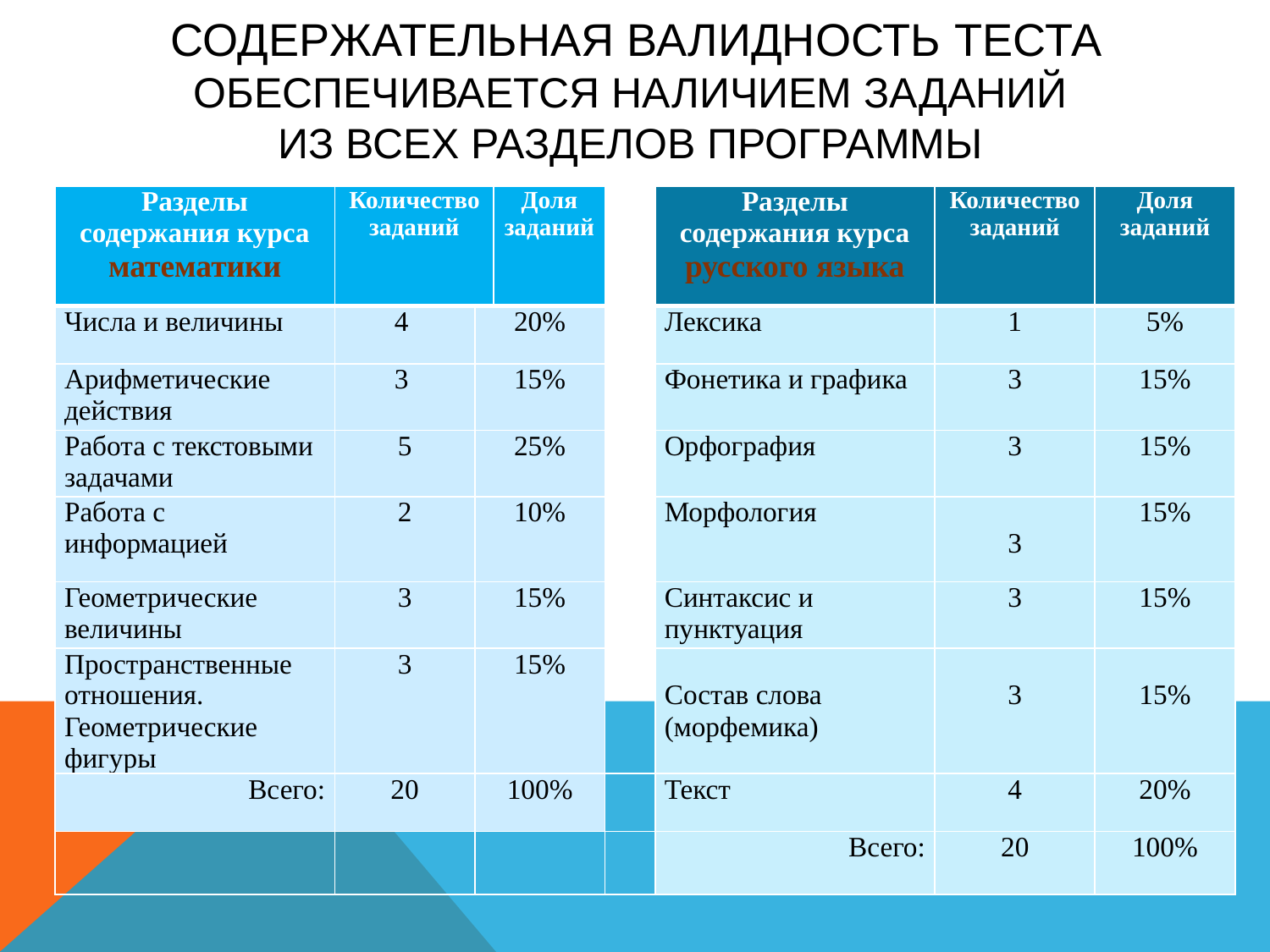

# СОДЕРЖАТЕЛЬНАЯ ВАЛИДНОСТЬ ТЕСТА ОБЕСПЕЧИВАЕТСЯ НАЛИЧИЕМ ЗАДАНИЙ ИЗ ВСЕХ РАЗДЕЛОВ ПРОГРАММЫ
| Разделы содержания курса математики | Количество заданий |  | Доля заданий |  | Разделы содержания курса русского языка | Количество заданий | Доля заданий |
| --- | --- | --- | --- | --- | --- | --- | --- |
| Числа и величины | 4 | 20% |  |  | Лексика | 1 | 5% |
| Арифметические действия | 3 | 15% |  |  | Фонетика и графика | 3 | 15% |
| Работа с текстовыми задачами | 5 | 25% |  |  | Орфография | 3 | 15% |
| Работа с информацией | 2 | 10% |  |  | Морфология | 3 | 15% |
| Геометрические величины | 3 | 15% |  |  | Синтаксис и пунктуация | 3 | 15% |
| Пространственные отношения. Геометрические фигуры | 3 | 15% |  |  | Состав слова (морфемика) | 3 | 15% |
| Всего: | 20 | 100% |  |  | Текст | 4 | 20% |
|  |  |  |  |  | Всего: | 20 | 100% |